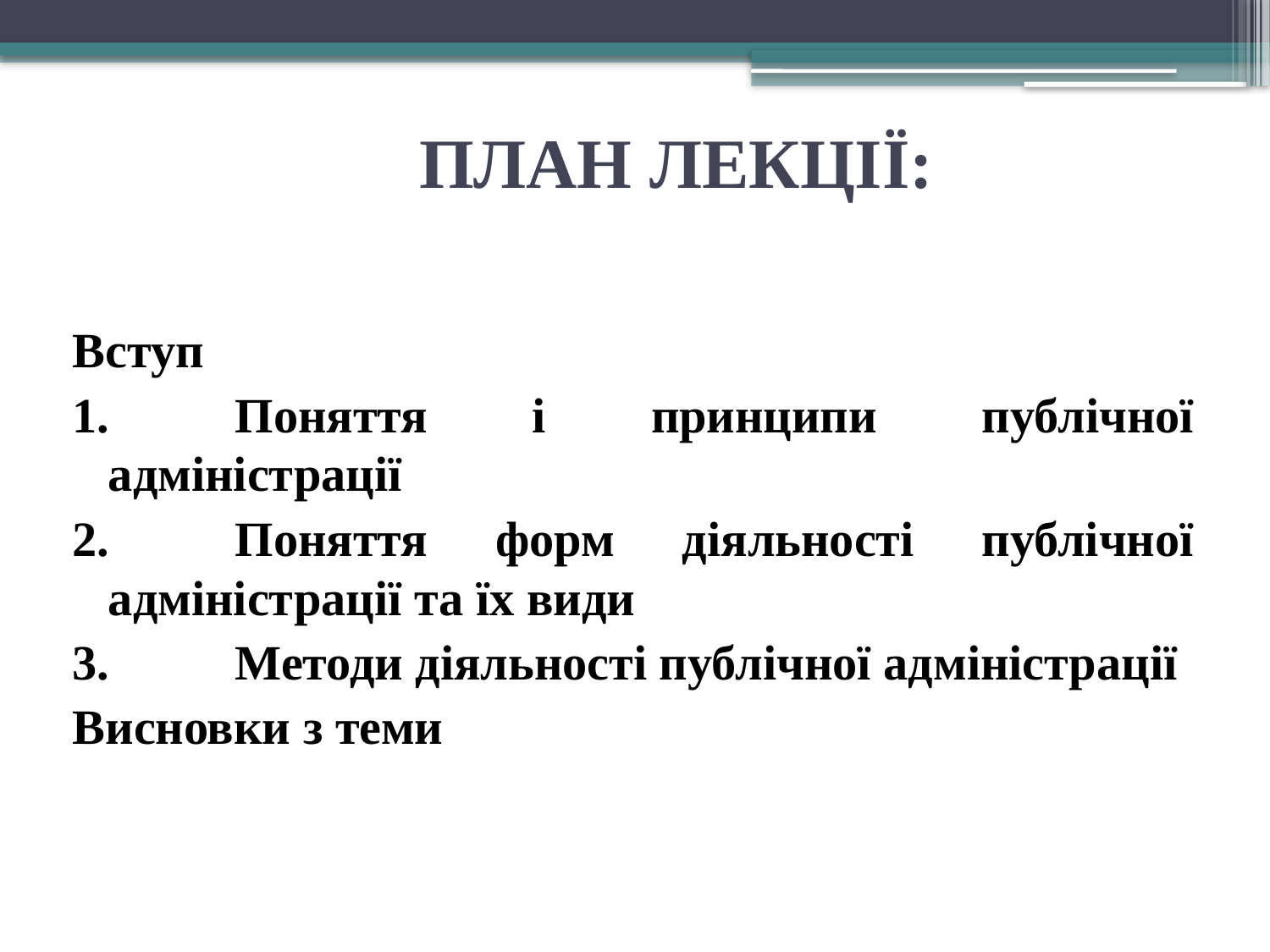

# ПЛАН ЛЕКЦІЇ:
Вступ
1.	Поняття і принципи публічної адміністрації
2.	Поняття форм діяльності публічної адміністрації та їх види
3.	Методи діяльності публічної адміністрації
Висновки з теми